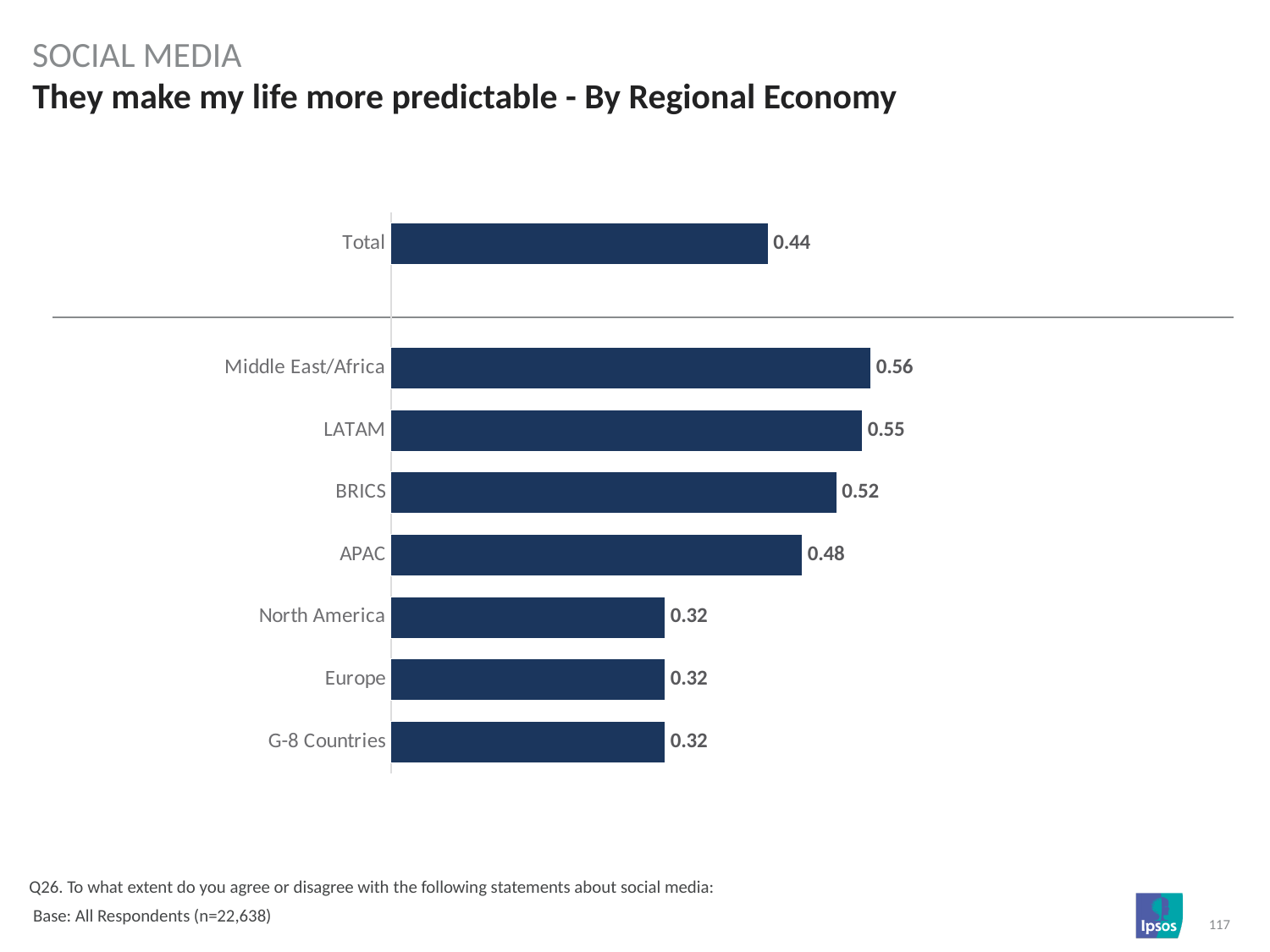

Social media
# They make my life more predictable - By Regional Economy

### Chart

| Category | Column1 |
|---|---|
| Total | 0.44 |
|  | None |
| Middle East/Africa | 0.56 |
| LATAM | 0.55 |
| BRICS | 0.52 |
| APAC | 0.48 |
| North America | 0.32 |
| Europe | 0.32 |
| G-8 Countries | 0.32 |
Q26. To what extent do you agree or disagree with the following statements about social media:
 Base: All Respondents (n=22,638)